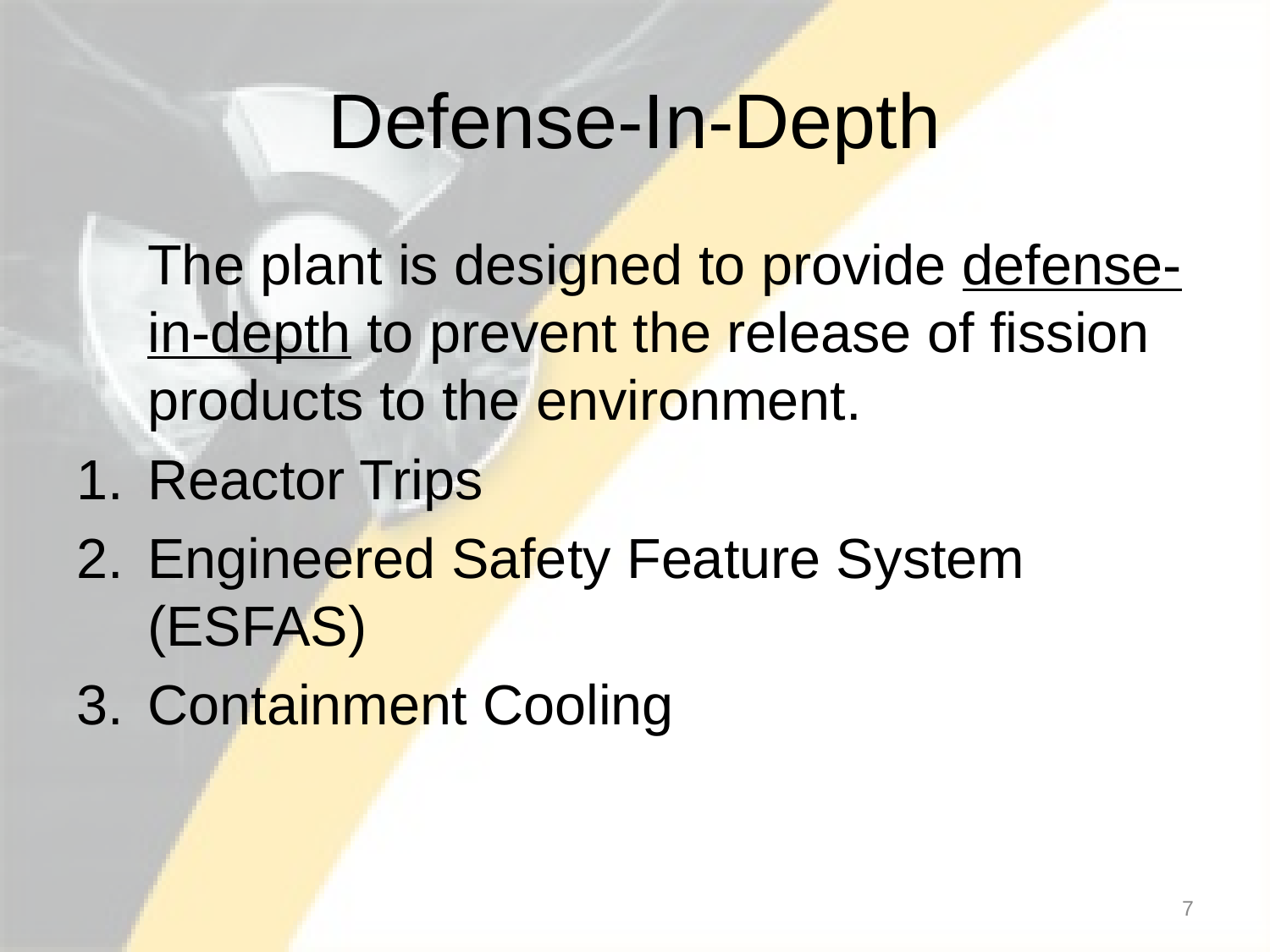

# Defense-In-Depth
	The plant is designed to provide defense-in-depth to prevent the release of fission products to the environment.
Reactor Trips
Engineered Safety Feature System (ESFAS)
Containment Cooling
7